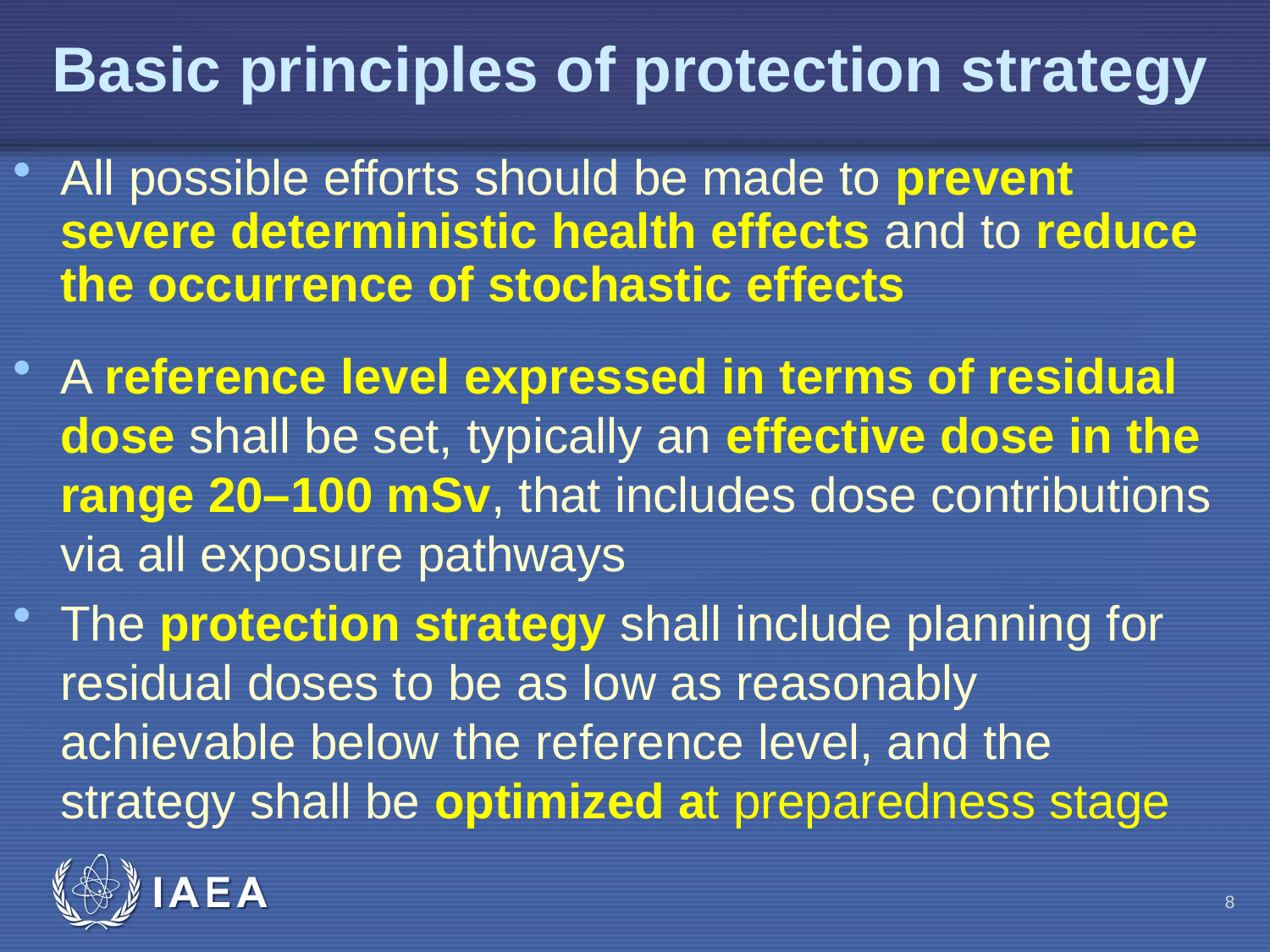

# Basic principles of protection strategy
All possible efforts should be made to prevent severe deterministic health effects and to reduce the occurrence of stochastic effects

A reference level expressed in terms of residual dose shall be set, typically an effective dose in the range 20–100 mSv, that includes dose contributions via all exposure pathways
The protection strategy shall include planning for residual doses to be as low as reasonably achievable below the reference level, and the strategy shall be optimized at preparedness stage
8